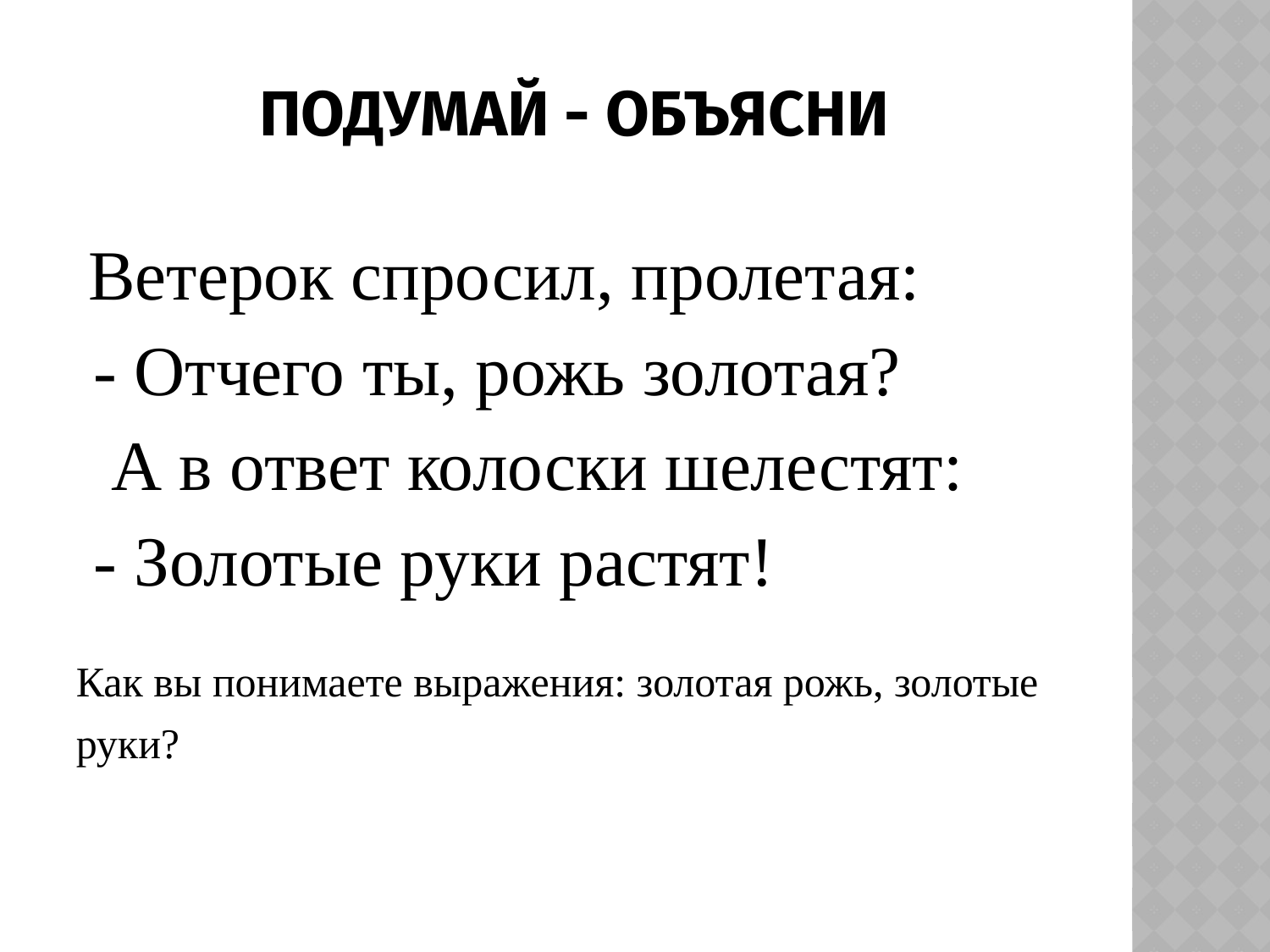

# Подумай - объясни
 Ветерок спросил, пролетая:
 - Отчего ты, рожь золотая?
  А в ответ колоски шелестят:
 - Золотые руки растят!

Как вы понимаете выражения: золотая рожь, золотые
руки?